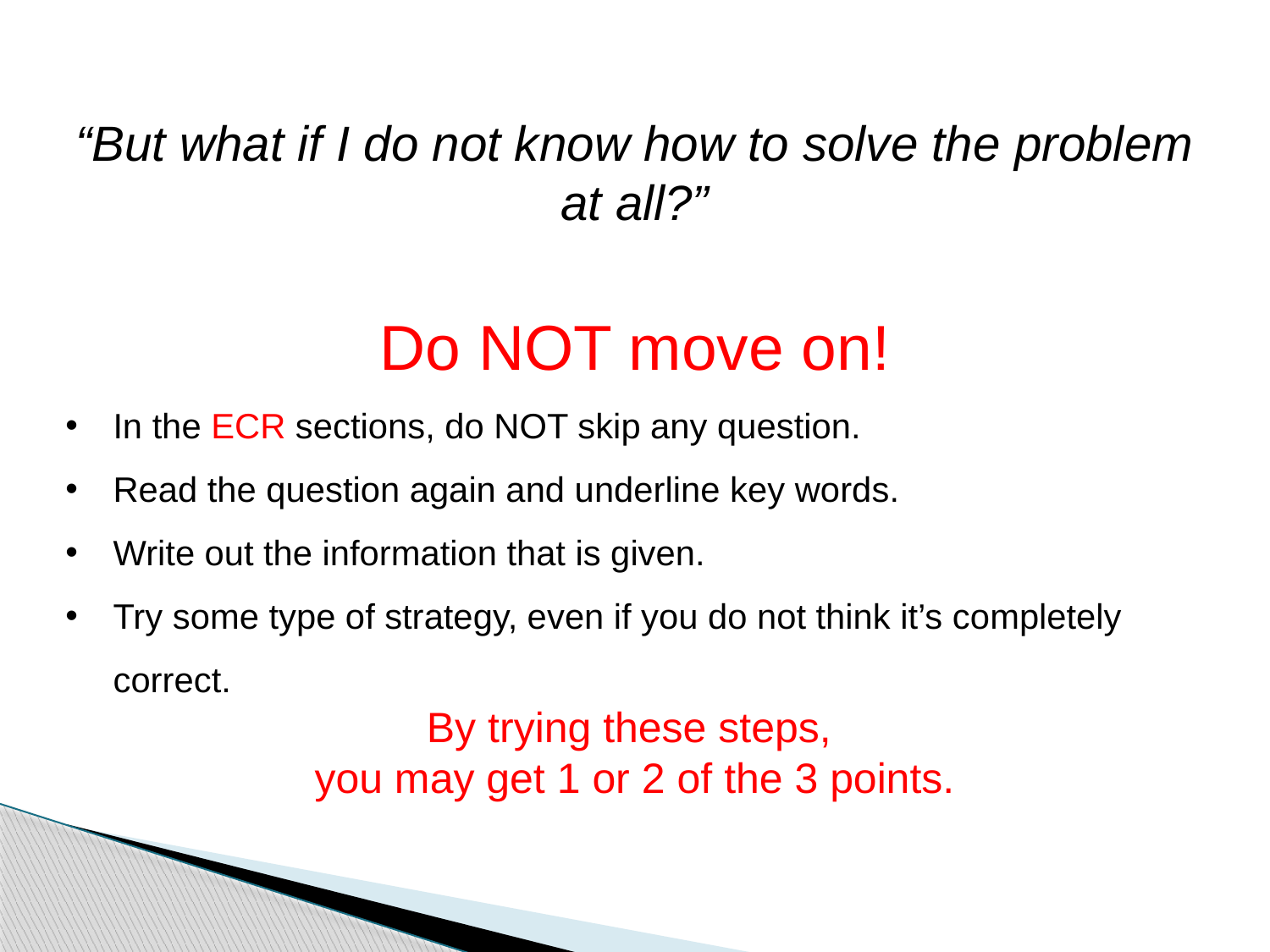

“But what if I do not know how to solve the problem at all?”
Do NOT move on!
In the ECR sections, do NOT skip any question.
Read the question again and underline key words.
Write out the information that is given.
Try some type of strategy, even if you do not think it’s completely correct.
By trying these steps,
you may get 1 or 2 of the 3 points.